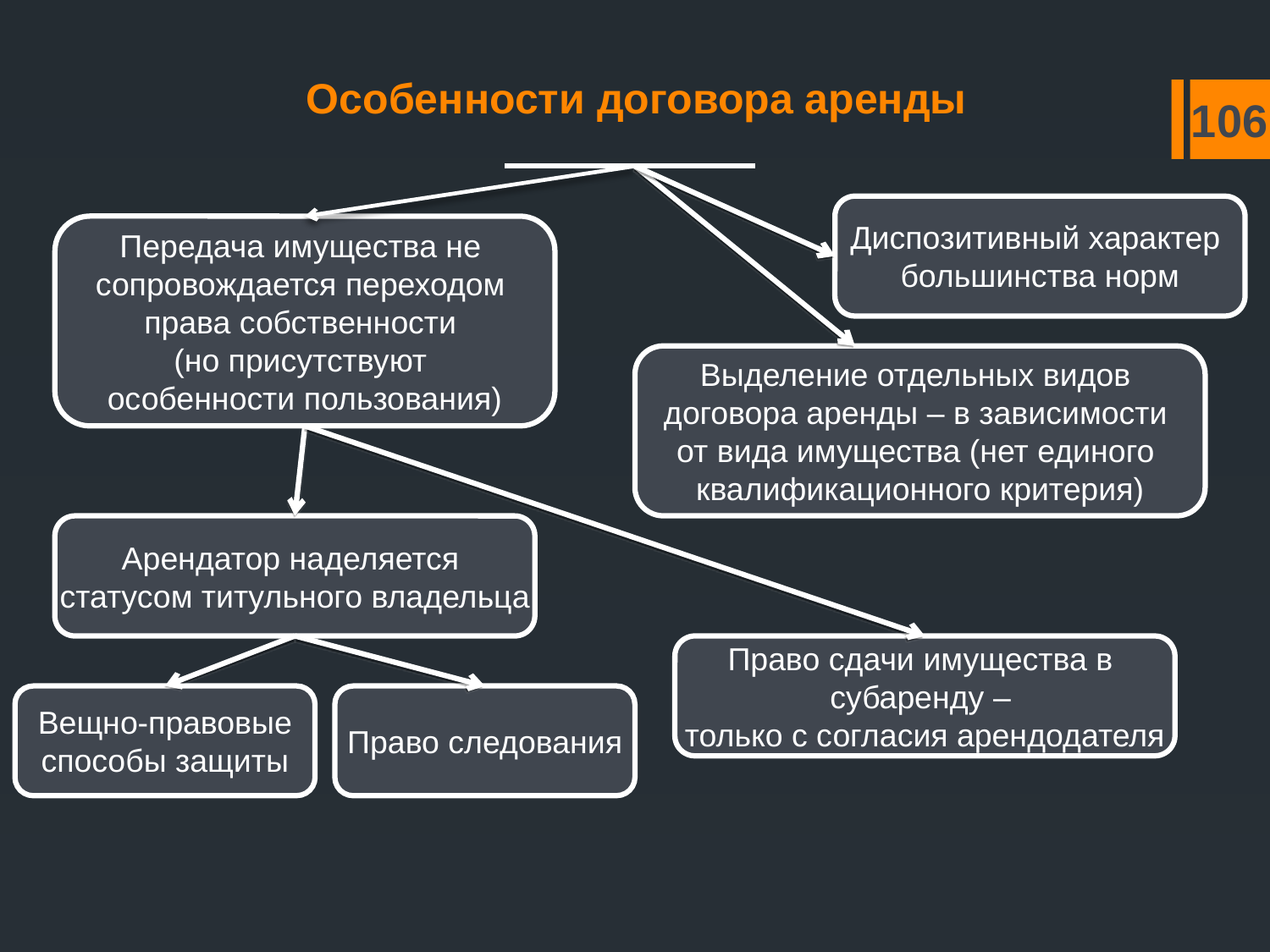

Особенности договора аренды
106
Диспозитивный характер
большинства норм
Передача имущества не
сопровождается переходом
права собственности
(но присутствуют
особенности пользования)
Выделение отдельных видов
договора аренды – в зависимости
от вида имущества (нет единого
квалификационного критерия)
Арендатор наделяется
статусом титульного владельца
Право сдачи имущества в
субаренду –
только с согласия арендодателя
Вещно-правовые
способы защиты
Право следования